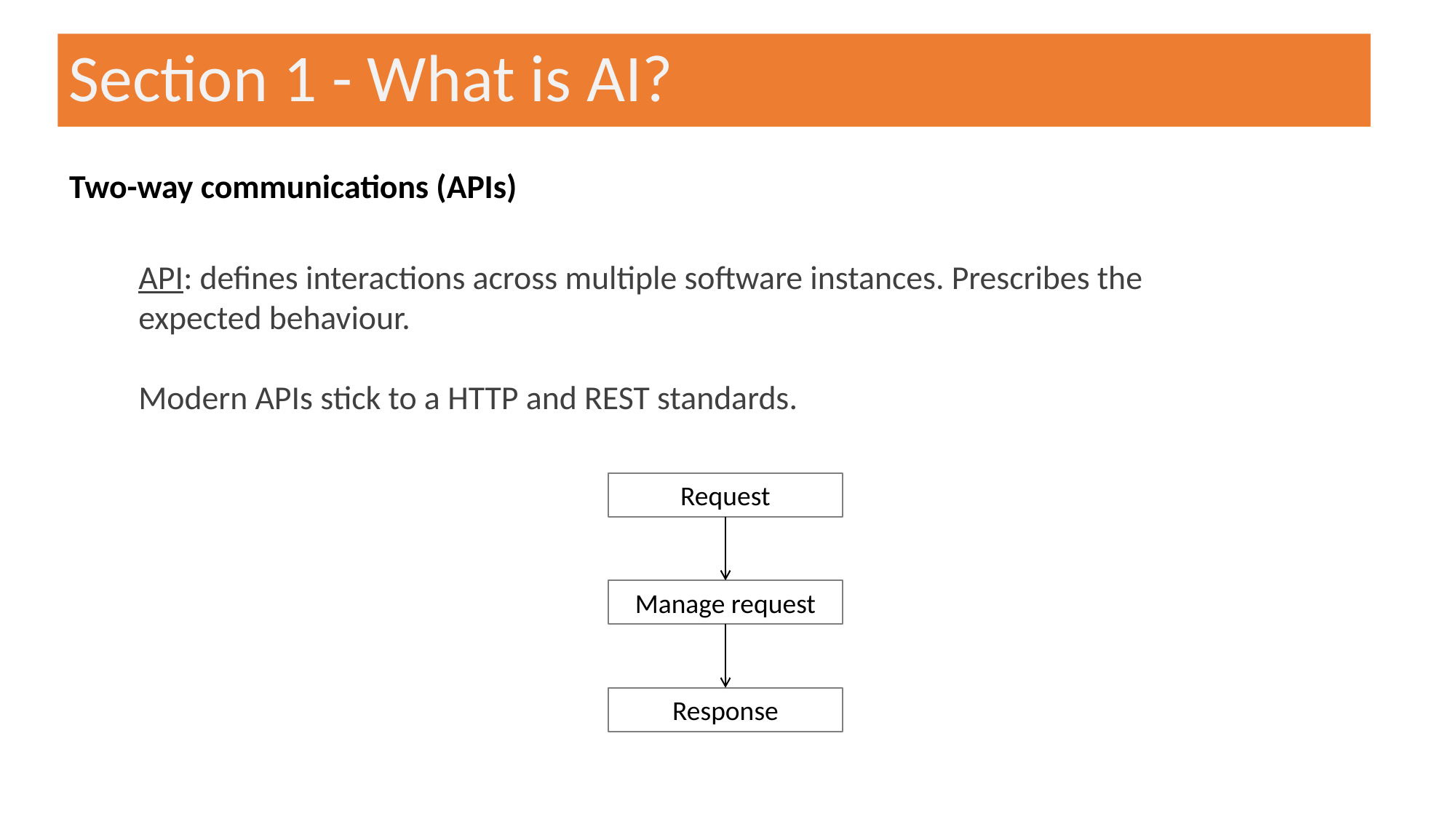

Section 1 - What is AI?
Two-way communications (APIs)
API: defines interactions across multiple software instances. Prescribes the expected behaviour.

Modern APIs stick to a HTTP and REST standards.

Request
Manage request
Response